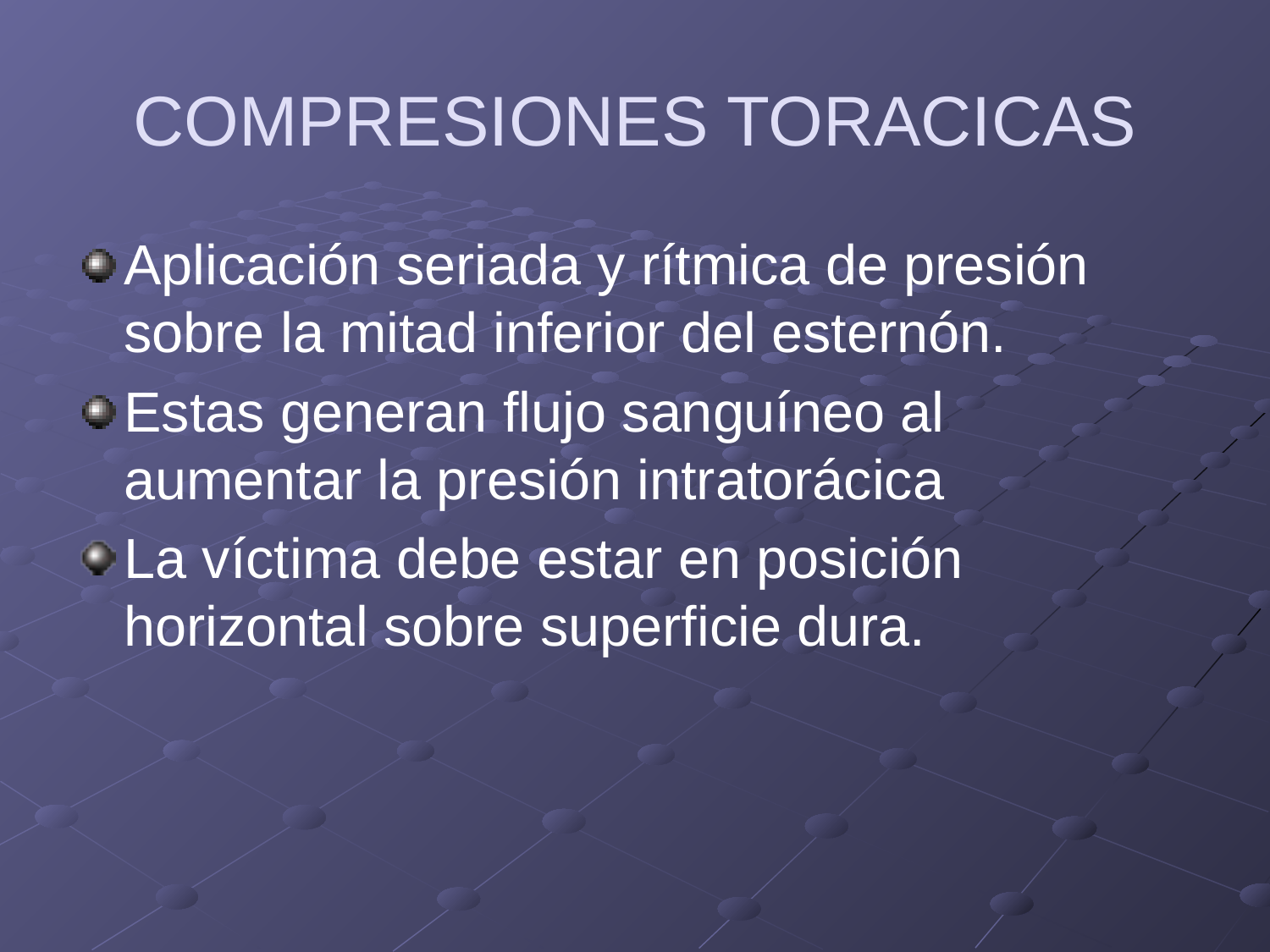

# COMPRESIONES TORACICAS
Aplicación seriada y rítmica de presión sobre la mitad inferior del esternón.
Estas generan flujo sanguíneo al aumentar la presión intratorácica
La víctima debe estar en posición horizontal sobre superficie dura.